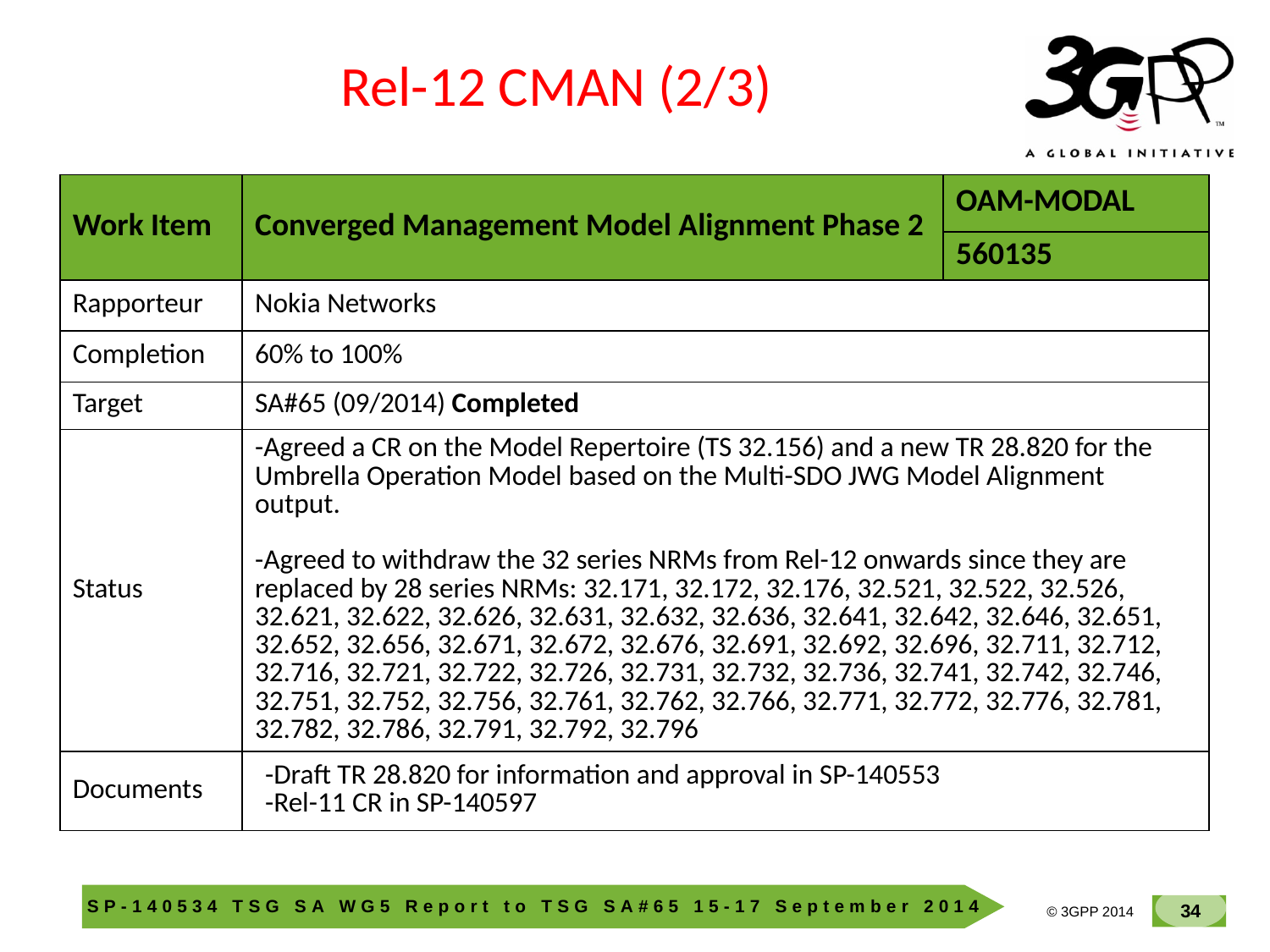

Rel-12 CMAN (2/3)
| Work Item | Converged Management Model Alignment Phase 2 | OAM-MODAL |
| --- | --- | --- |
|  |  | 560135 |
| Rapporteur | Nokia Networks |  |
| Completion | 60% to 100% |  |
| Target | SA#65 (09/2014) Completed |  |
| Status | -Agreed a CR on the Model Repertoire (TS 32.156) and a new TR 28.820 for the Umbrella Operation Model based on the Multi-SDO JWG Model Alignment output. -Agreed to withdraw the 32 series NRMs from Rel-12 onwards since they are replaced by 28 series NRMs: 32.171, 32.172, 32.176, 32.521, 32.522, 32.526, 32.621, 32.622, 32.626, 32.631, 32.632, 32.636, 32.641, 32.642, 32.646, 32.651, 32.652, 32.656, 32.671, 32.672, 32.676, 32.691, 32.692, 32.696, 32.711, 32.712, 32.716, 32.721, 32.722, 32.726, 32.731, 32.732, 32.736, 32.741, 32.742, 32.746, 32.751, 32.752, 32.756, 32.761, 32.762, 32.766, 32.771, 32.772, 32.776, 32.781, 32.782, 32.786, 32.791, 32.792, 32.796 |  |
| Documents | -Draft TR 28.820 for information and approval in SP-140553 -Rel-11 CR in SP-140597 |  |